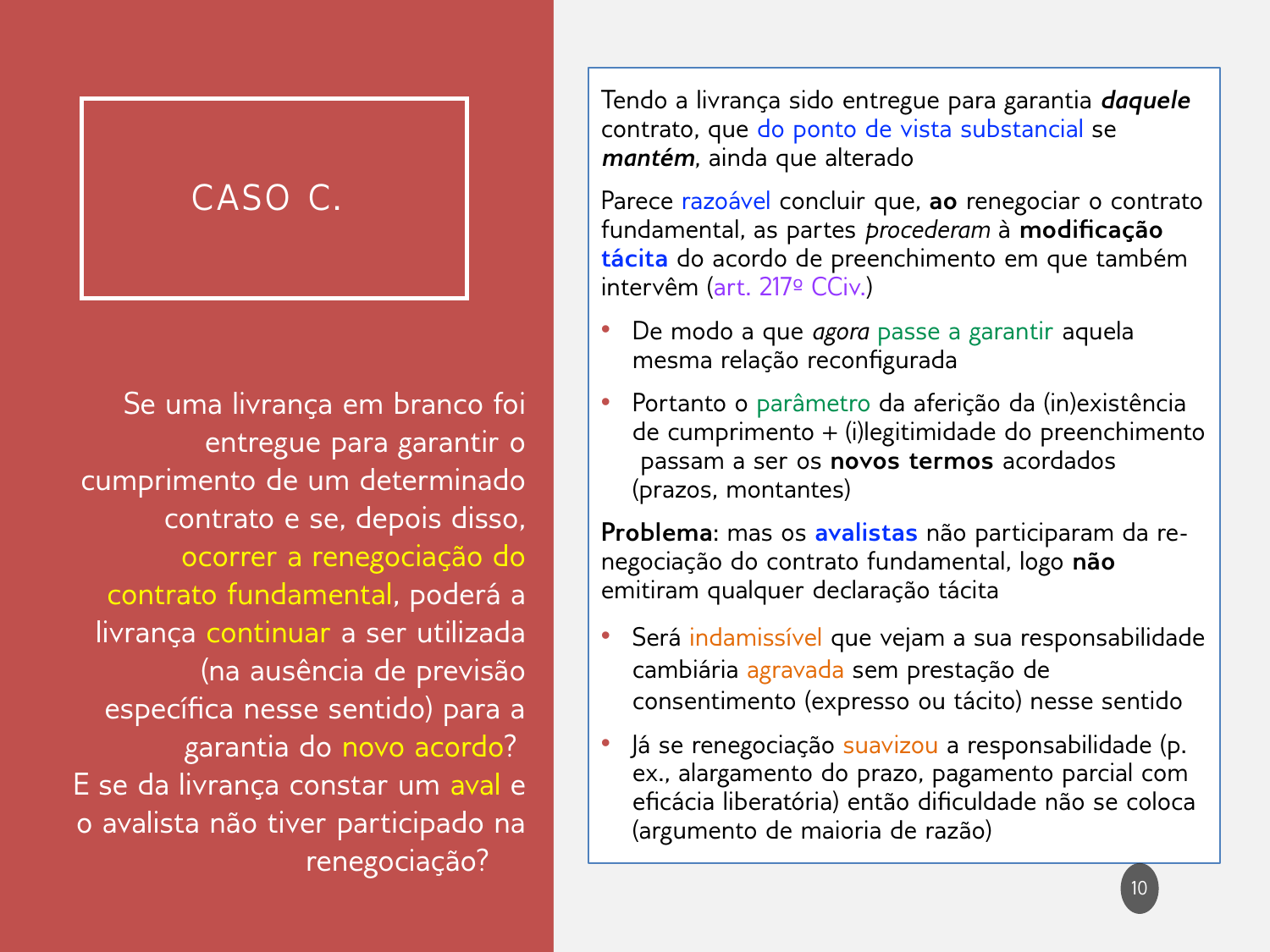

Tendo a livrança sido entregue para garantia daquele contrato, que do ponto de vista substancial se mantém, ainda que alterado
Parece razoável concluir que, ao renegociar o contrato fundamental, as partes procederam à modificação tácita do acordo de preenchimento em que também intervêm (art. 217º CCiv.)
De modo a que agora passe a garantir aquela mesma relação reconfigurada
Portanto o parâmetro da aferição da (in)existência de cumprimento + (i)legitimidade do preenchimento  passam a ser os novos termos acordados (prazos, montantes)
Problema: mas os avalistas não participaram da re-negociação do contrato fundamental, logo não emitiram qualquer declaração tácita
Será indamissível que vejam a sua responsabilidade cambiária agravada sem prestação de consentimento (expresso ou tácito) nesse sentido
Já se renegociação suavizou a responsabilidade (p. ex., alargamento do prazo, pagamento parcial com eficácia liberatória) então dificuldade não se coloca (argumento de maioria de razão)
# Caso c.
Se uma livrança em branco foi entregue para garantir o cumprimento de um determinado contrato e se, depois disso, ocorrer a renegociação do contrato fundamental, poderá a livrança continuar a ser utilizada (na ausência de previsão específica nesse sentido) para a garantia do novo acordo?
E se da livrança constar um aval e o avalista não tiver participado na renegociação?
10